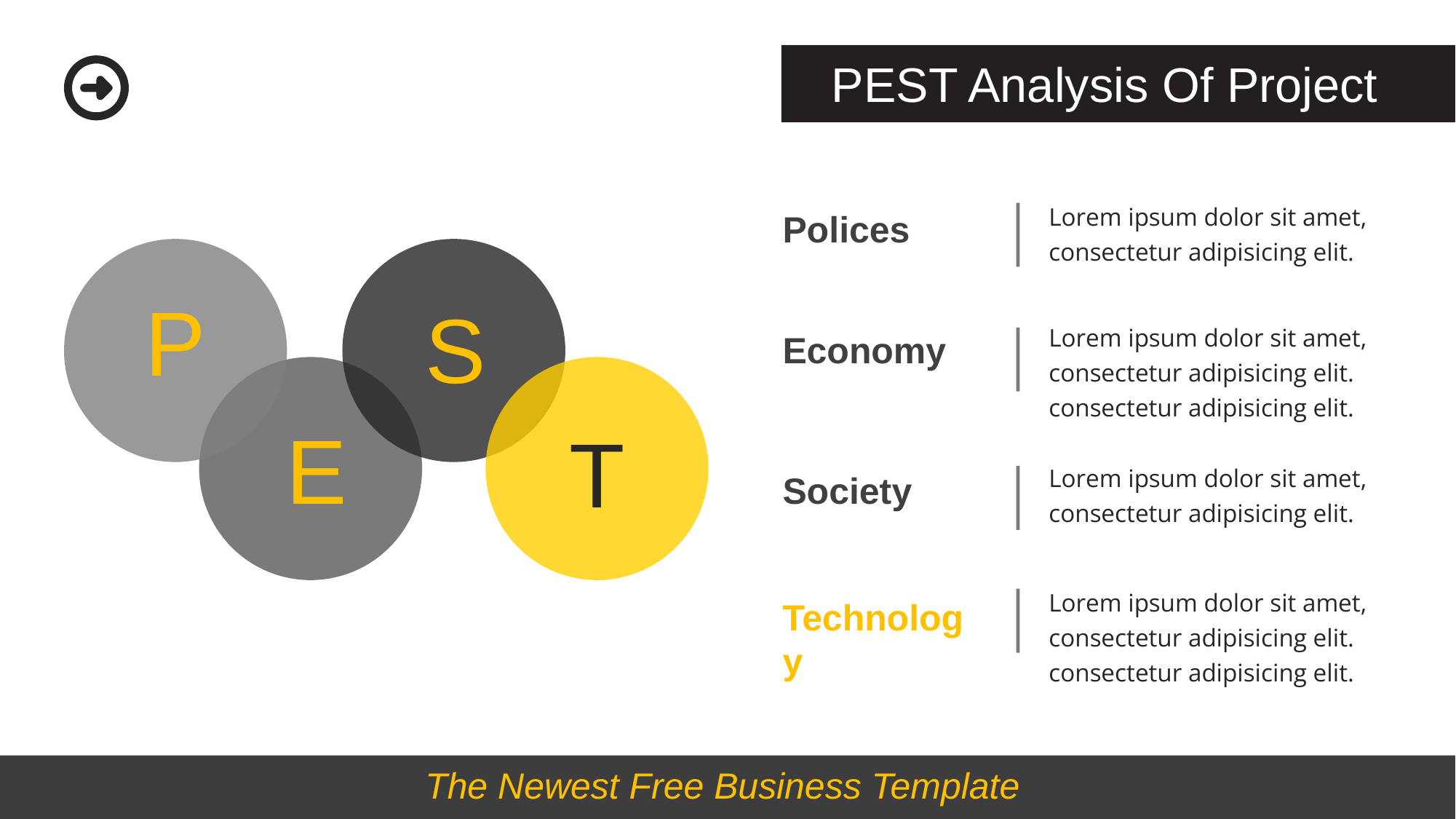

PEST Analysis Of Project

Lorem ipsum dolor sit amet, consectetur adipisicing elit.
Polices

P
S
Lorem ipsum dolor sit amet, consectetur adipisicing elit. consectetur adipisicing elit.

Economy

E
T
Lorem ipsum dolor sit amet, consectetur adipisicing elit.
Society
Lorem ipsum dolor sit amet, consectetur adipisicing elit. consectetur adipisicing elit.
Technology

The Newest Free Business Template